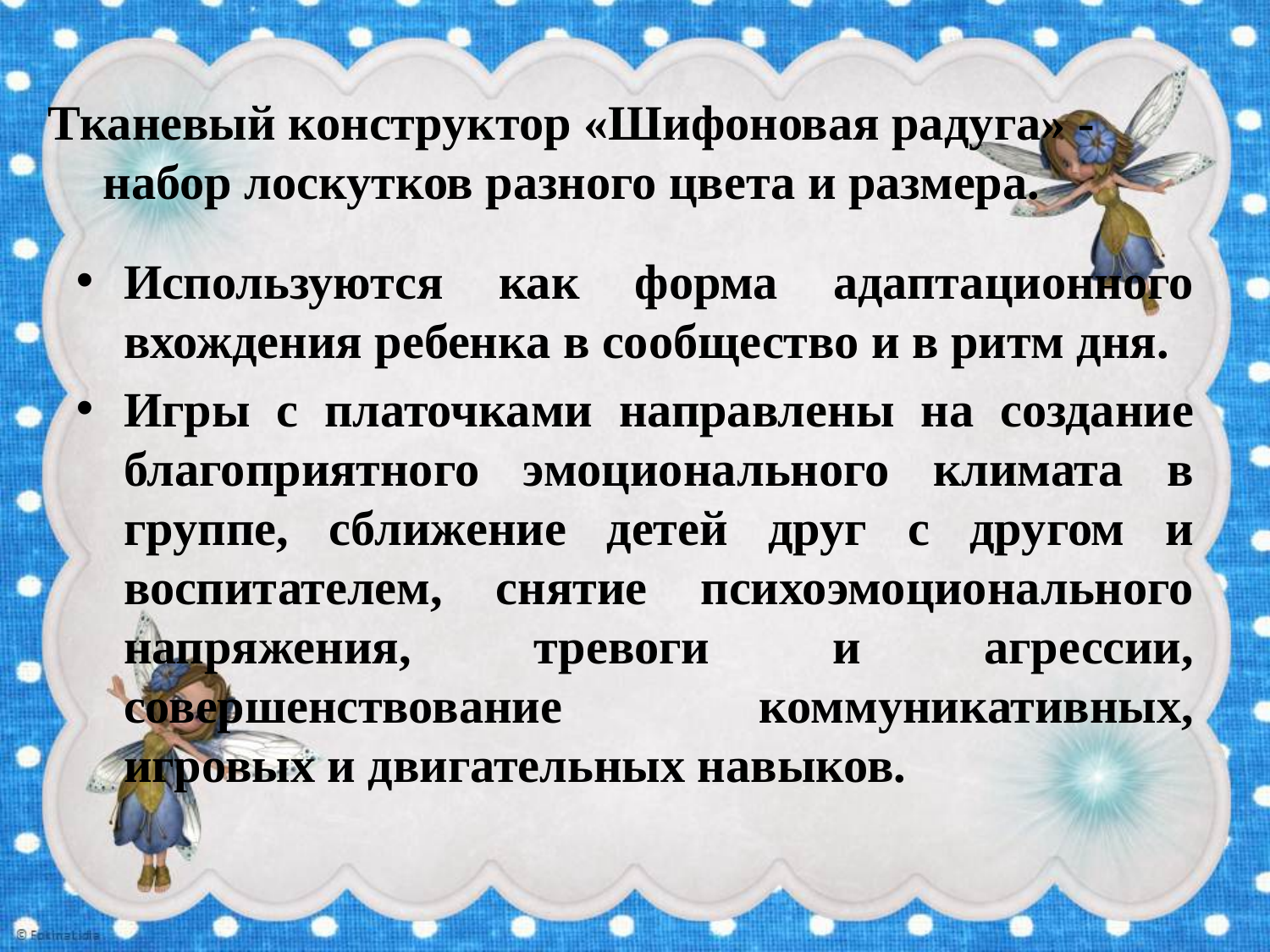

# Тканевый конструктор «Шифоновая радуга» - набор лоскутков разного цвета и размера.
Используются как форма адаптационного вхождения ребенка в сообщество и в ритм дня.
Игры с платочками направлены на создание благоприятного эмоционального климата в группе, сближение детей друг с другом и воспитателем, снятие психоэмоционального напряжения, тревоги и агрессии, совершенствование коммуникативных, игровых и двигательных навыков.